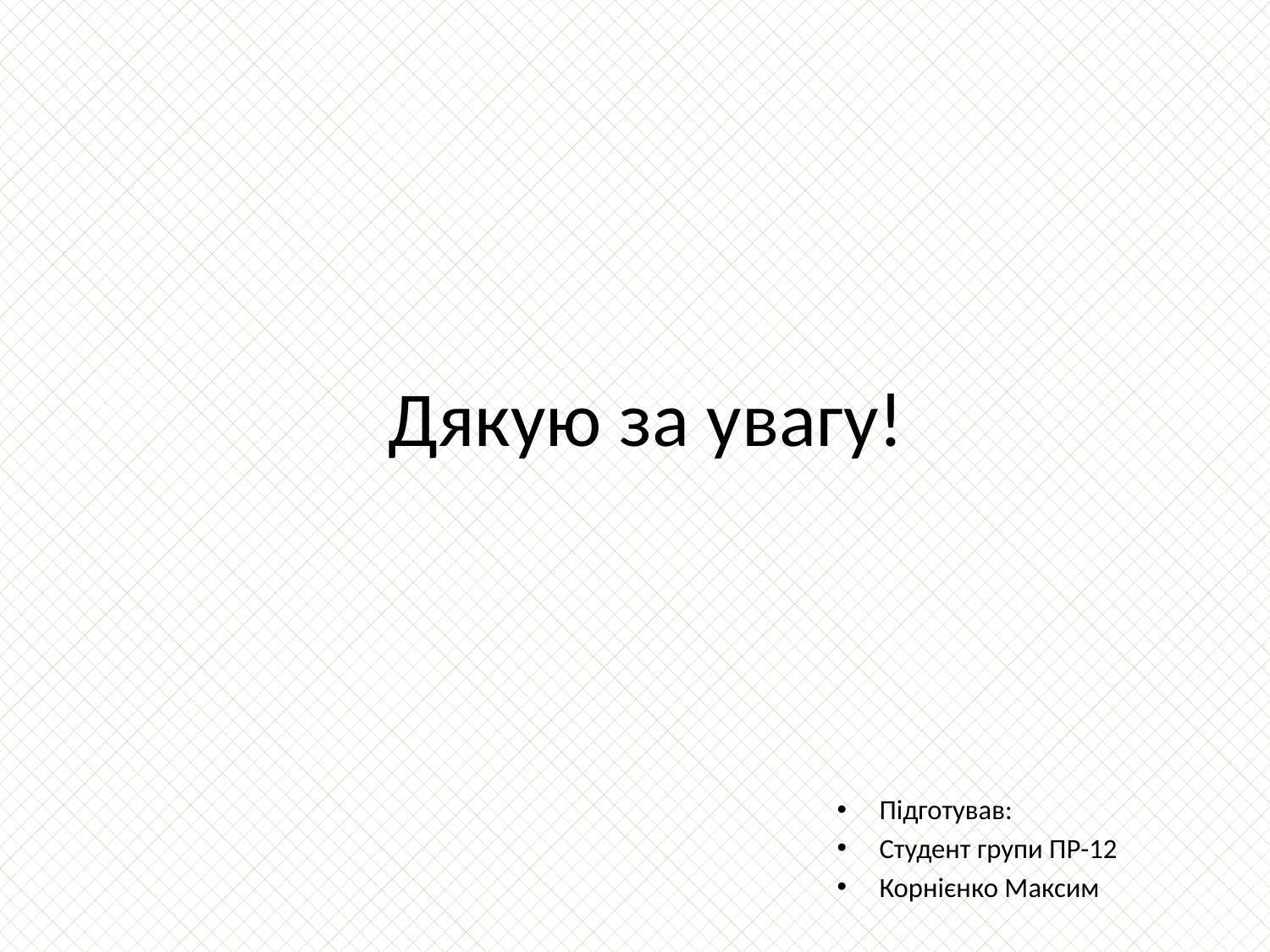

# Дякую за увагу!
Підготував:
Студент групи ПР-12
Корнієнко Максим